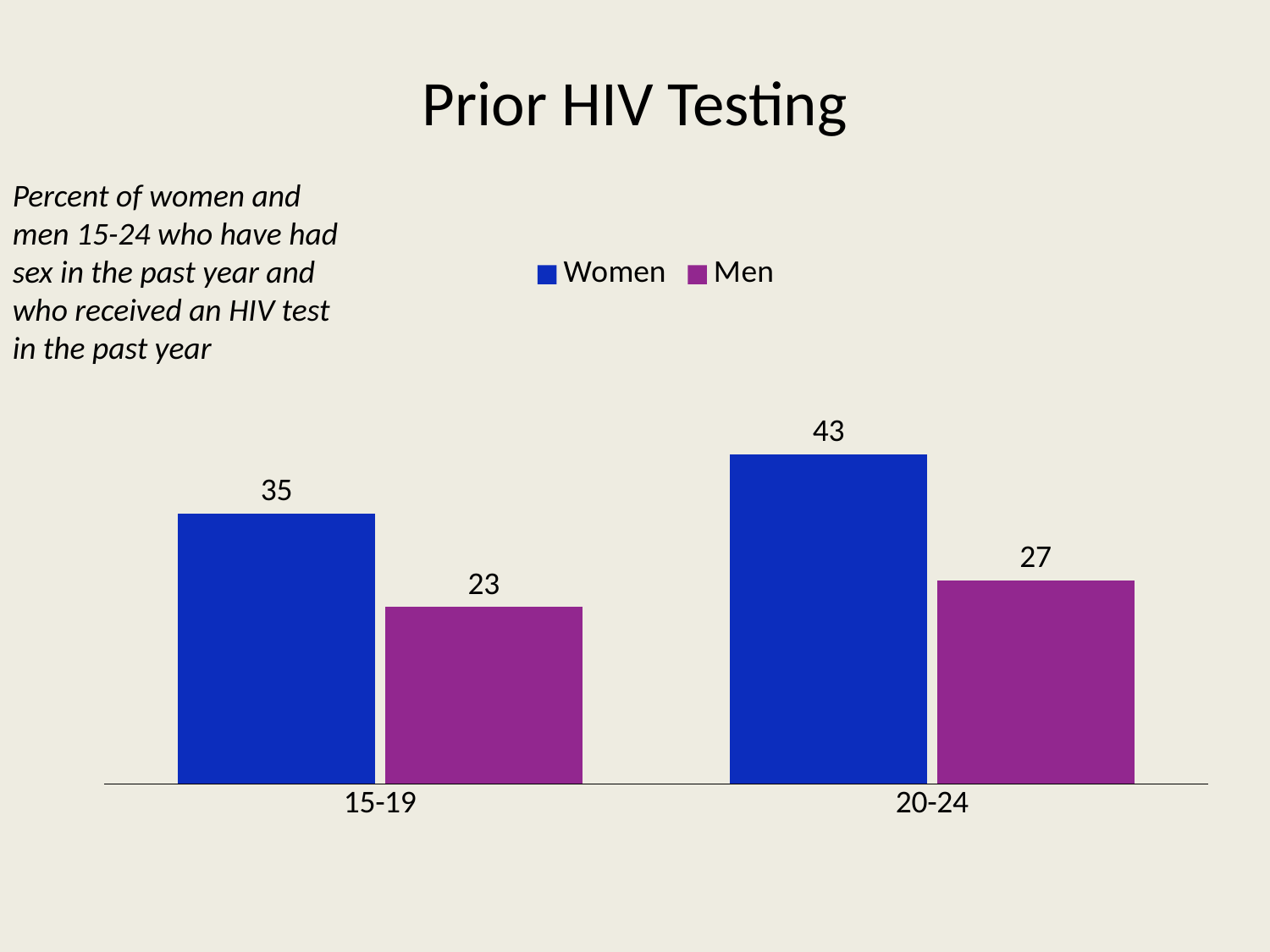

# Prior HIV Testing
Percent of women and men 15-24 who have had sex in the past year and who received an HIV test in the past year

### Chart

| Category | Women | Men |
|---|---|---|
| 15-19 | 35.300000000000004 | 23.1 |
| 20-24 | 43.1 | 26.6 |